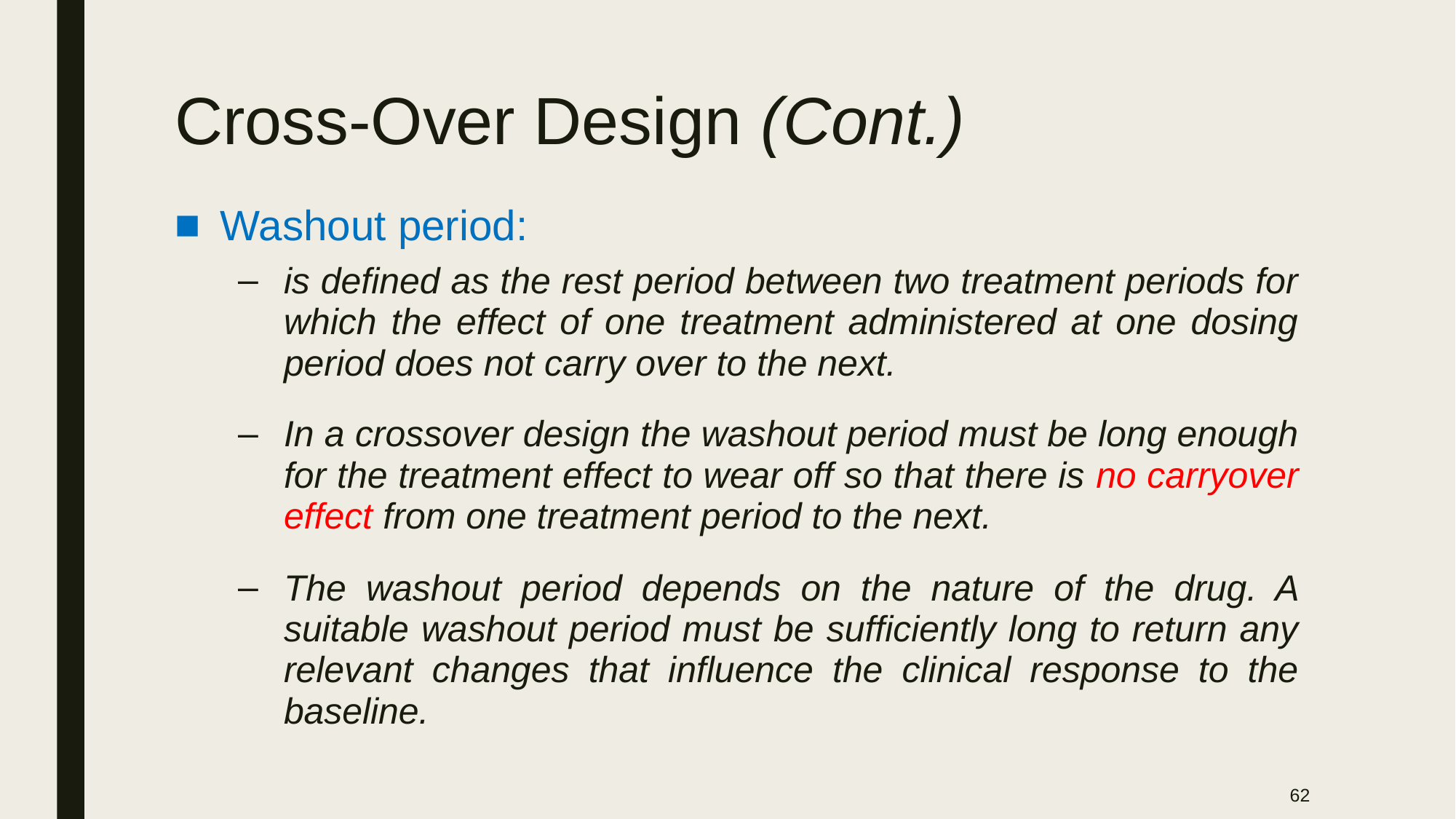

# Cross-Over Design (Cont.)
Washout period:
is defined as the rest period between two treatment periods for which the effect of one treatment administered at one dosing period does not carry over to the next.
In a crossover design the washout period must be long enough for the treatment effect to wear off so that there is no carryover effect from one treatment period to the next.
The washout period depends on the nature of the drug. A suitable washout period must be sufficiently long to return any relevant changes that influence the clinical response to the baseline.
62